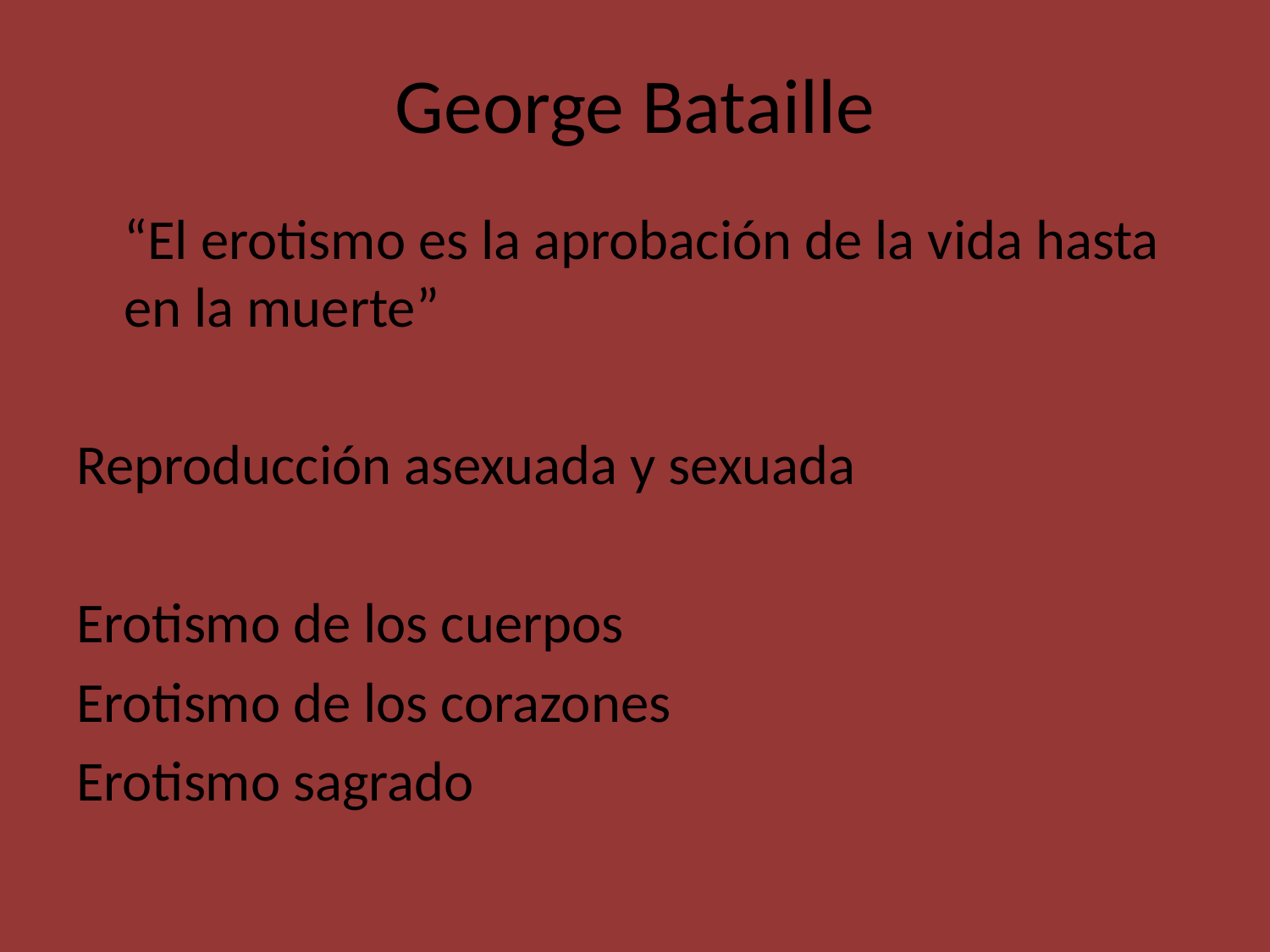

# George Bataille
	“El erotismo es la aprobación de la vida hasta en la muerte”

Reproducción asexuada y sexuada

Erotismo de los cuerpos
Erotismo de los corazones
Erotismo sagrado